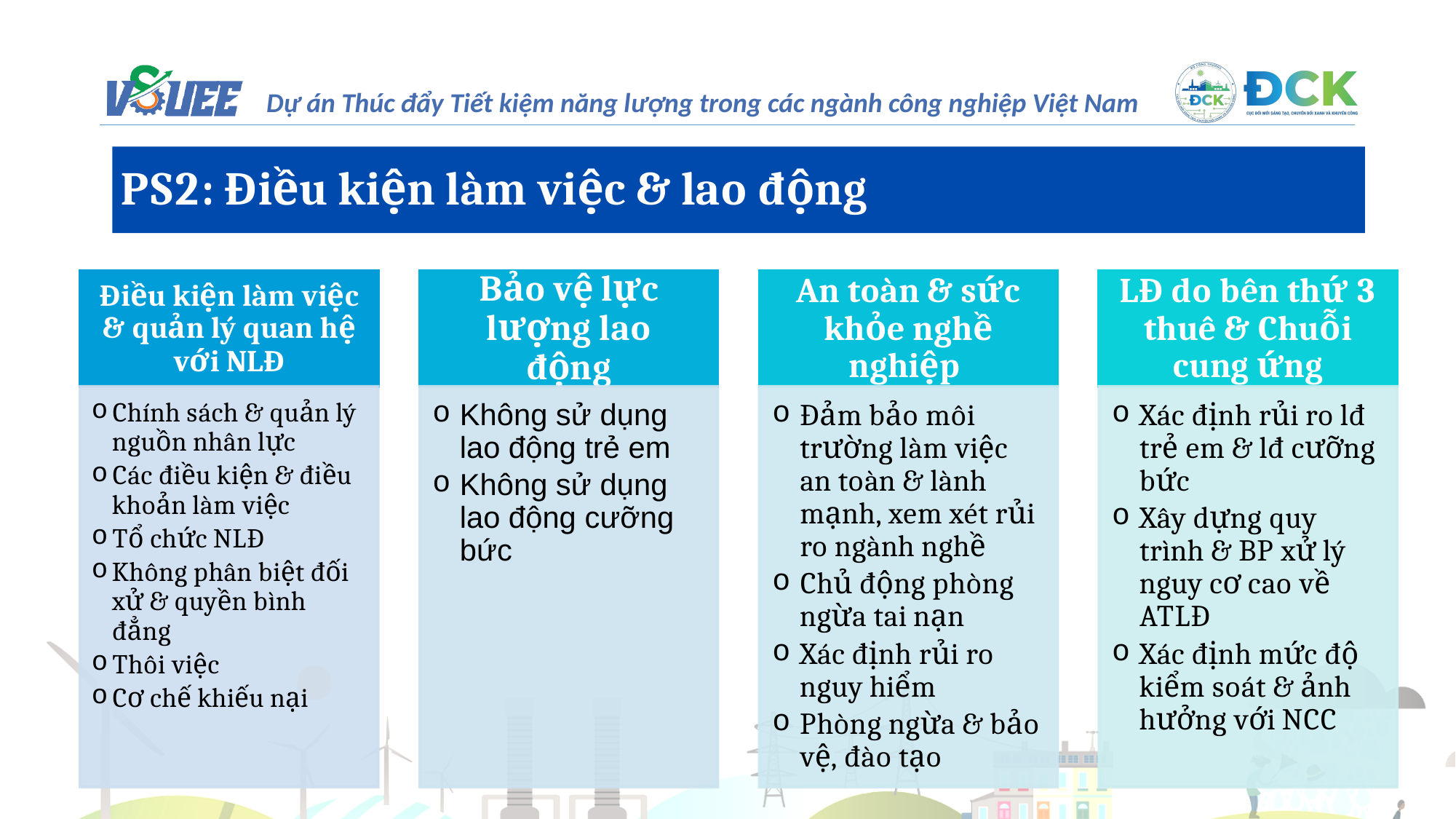

PS2: Điều kiện làm việc & lao động
Điều kiện làm việc & quản lý quan hệ với NLĐ
Chính sách & quản lý nguồn nhân lực
Các điều kiện & điều khoản làm việc
Tổ chức NLĐ
Không phân biệt đối xử & quyền bình đẳng
Thôi việc
Cơ chế khiếu nại
Bảo vệ lực lượng lao động
Không sử dụng lao động trẻ em
Không sử dụng lao động cưỡng bức

An toàn & sức khỏe nghề nghiệp
Đảm bảo môi trường làm việc an toàn & lành mạnh, xem xét rủi ro ngành nghề
Chủ động phòng ngừa tai nạn
Xác định rủi ro nguy hiểm
Phòng ngừa & bảo vệ, đào tạo
LĐ do bên thứ 3 thuê & Chuỗi cung ứng
Xác định rủi ro lđ trẻ em & lđ cưỡng bức
Xây dựng quy trình & BP xử lý nguy cơ cao về ATLĐ
Xác định mức độ kiểm soát & ảnh hưởng với NCC